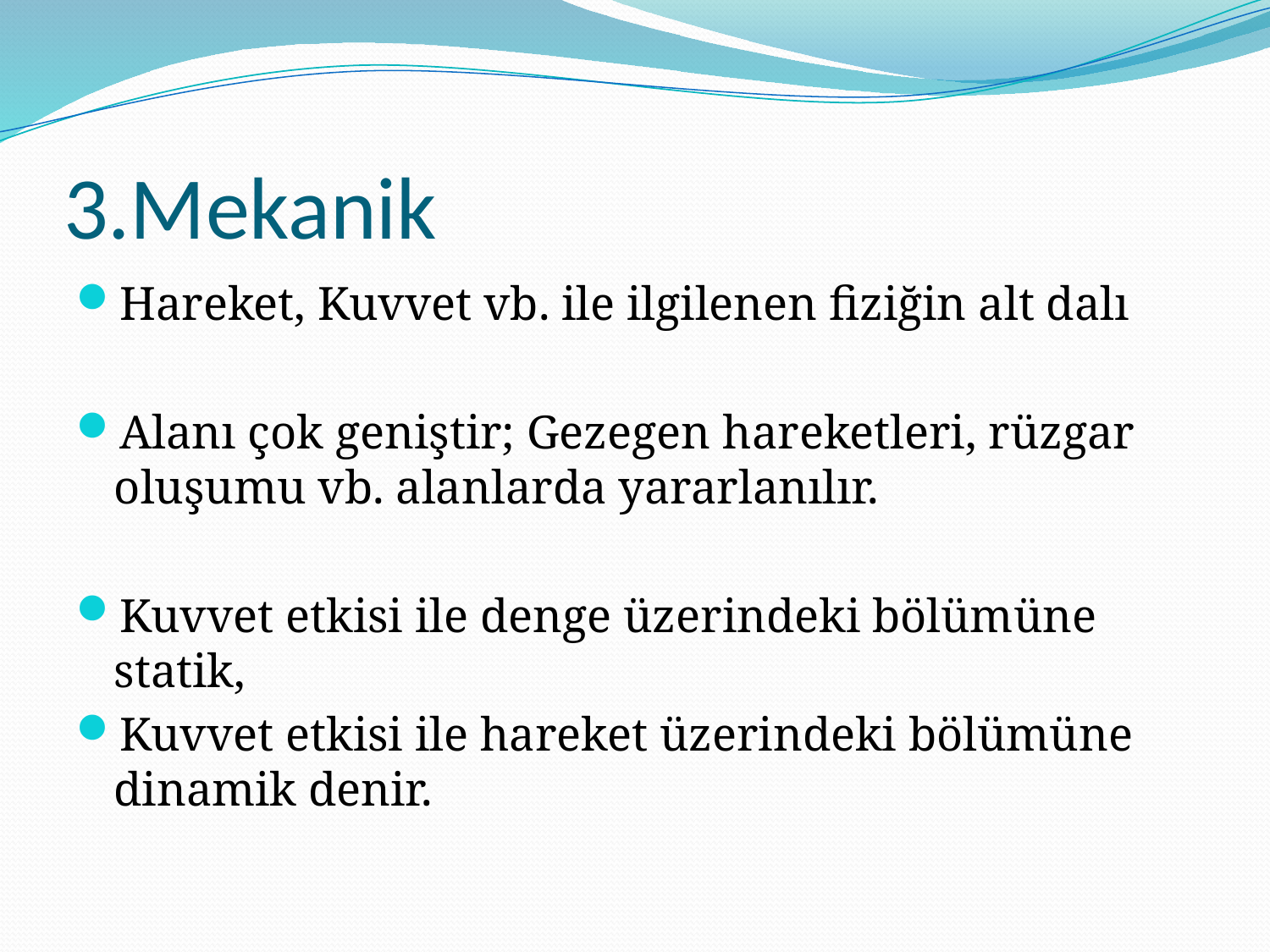

# 3.Mekanik
Hareket, Kuvvet vb. ile ilgilenen fiziğin alt dalı

Alanı çok geniştir; Gezegen hareketleri, rüzgar oluşumu vb. alanlarda yararlanılır.

Kuvvet etkisi ile denge üzerindeki bölümüne statik,
Kuvvet etkisi ile hareket üzerindeki bölümüne dinamik denir.